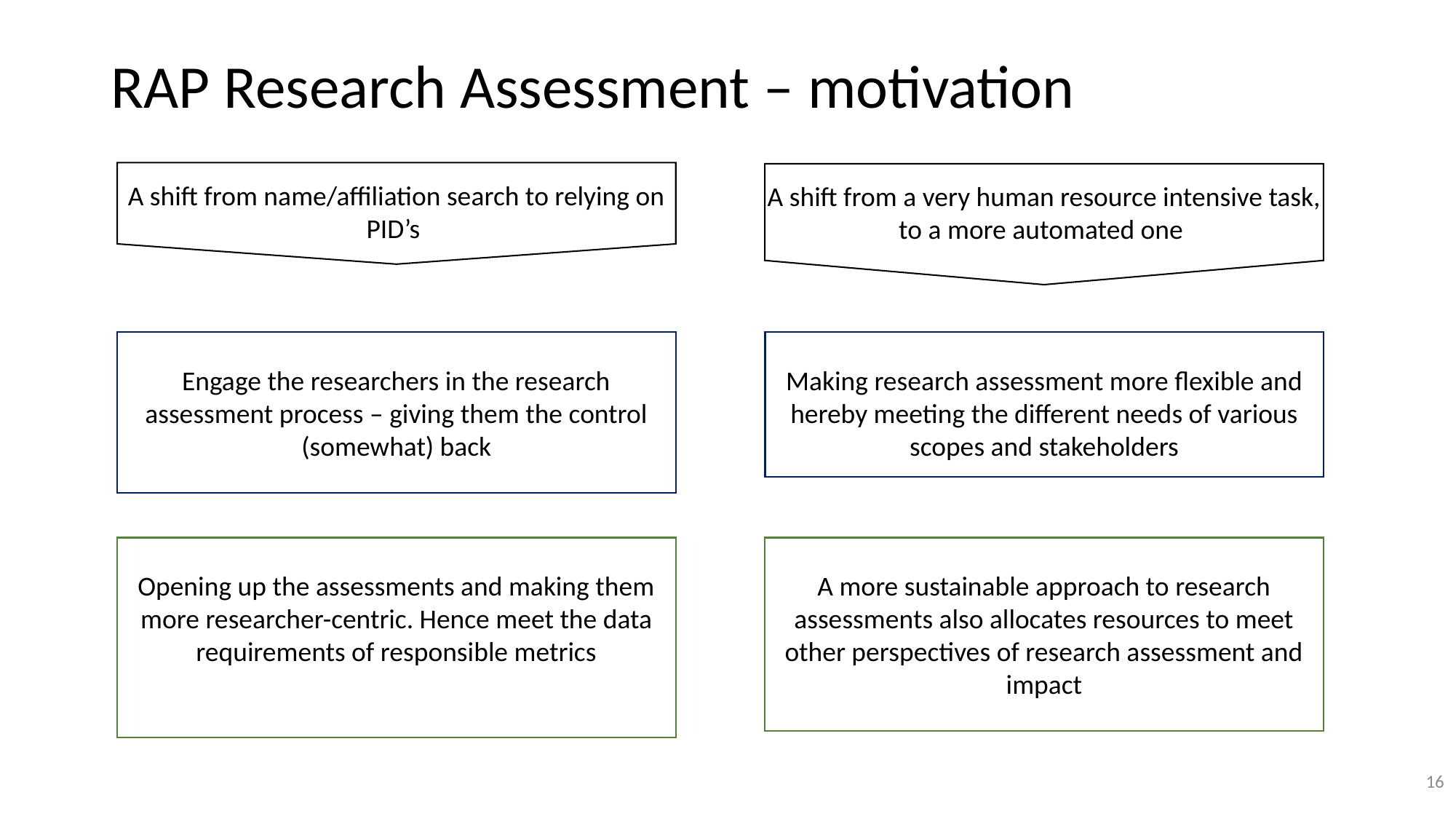

# RAP Research Assessment – motivation

A shift from name/affiliation search to relying on PID’s

A shift from a very human resource intensive task, to a more automated one

Engage the researchers in the research assessment process – giving them the control (somewhat) back

Making research assessment more flexible and hereby meeting the different needs of various scopes and stakeholders

Opening up the assessments and making them more researcher-centric. Hence meet the data requirements of responsible metrics

A more sustainable approach to research assessments also allocates resources to meet other perspectives of research assessment and impact

16